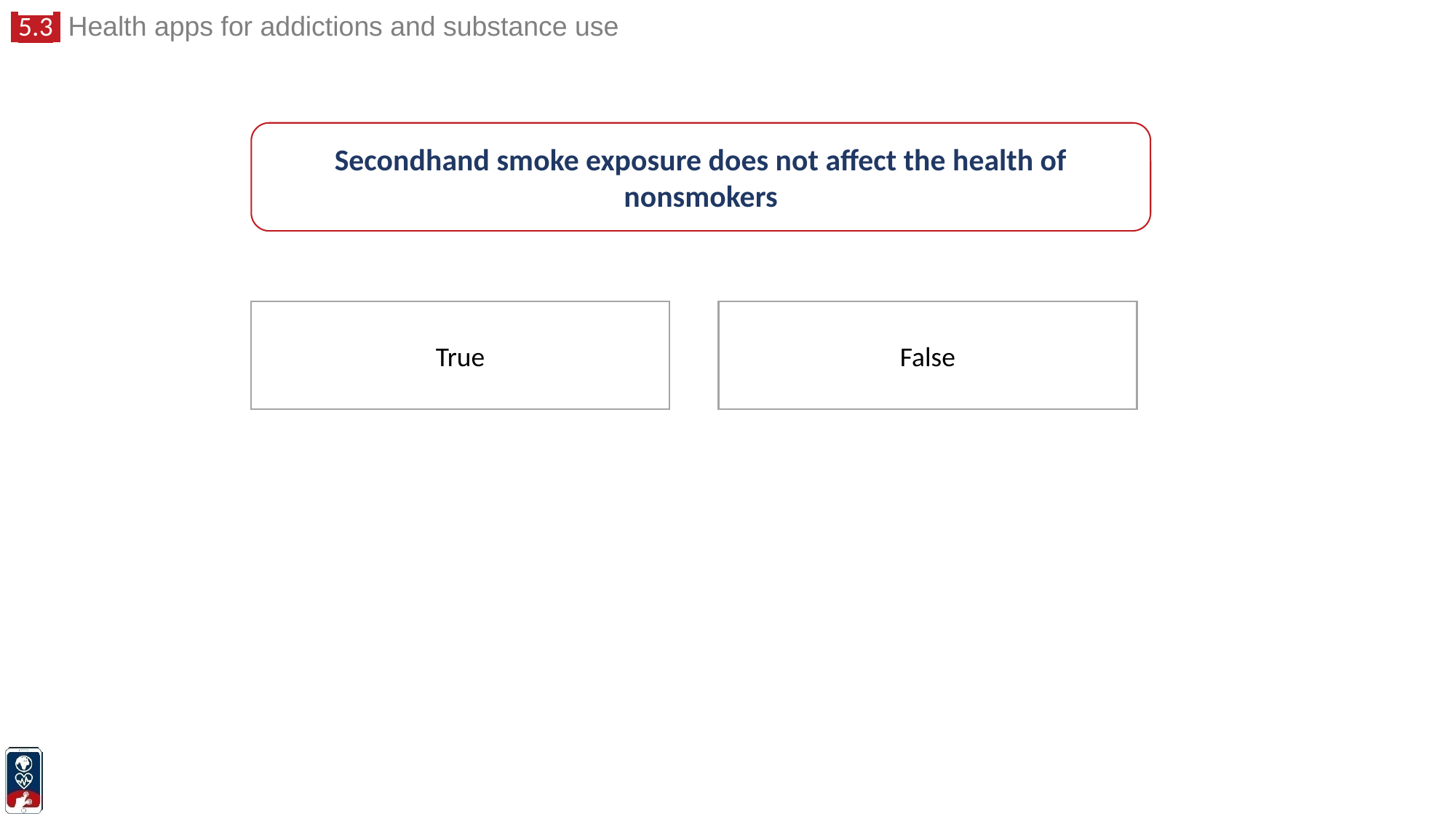

Secondhand smoke exposure does not affect the health of nonsmokers
True
False